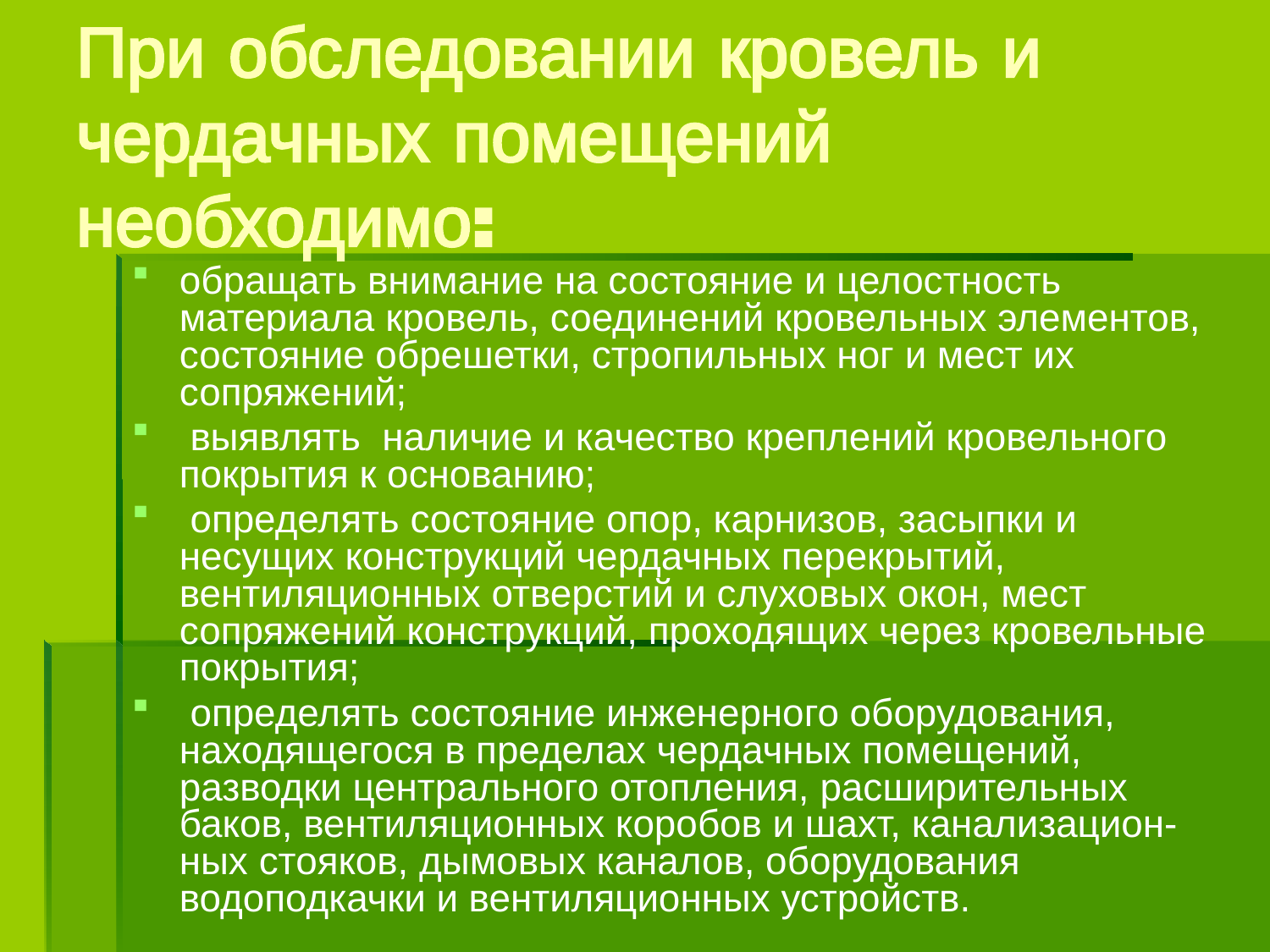

# При обследовании кровель и чердачных помещений необходимо:
обращать внимание на состояние и целостность материала кровель, соединений кровельных элементов, состояние обрешетки, стропильных ног и мест их сопряжений;
 выявлять  наличие и качество креплений кровельного покрытия к основанию;
 определять состояние опор, карнизов, засыпки и несущих конструкций чердачных перекрытий, вентиляционных отверстий и слуховых окон, мест сопряжений конструкций, проходящих через кровельные покрытия;
 определять состояние инженерного оборудования, находящегося в пределах чердачных помещений, разводки центрального отопления, расширительных баков, вентиляционных коробов и шахт, канализацион- ных стояков, дымовых каналов, оборудования водоподкачки и вентиляционных устройств.